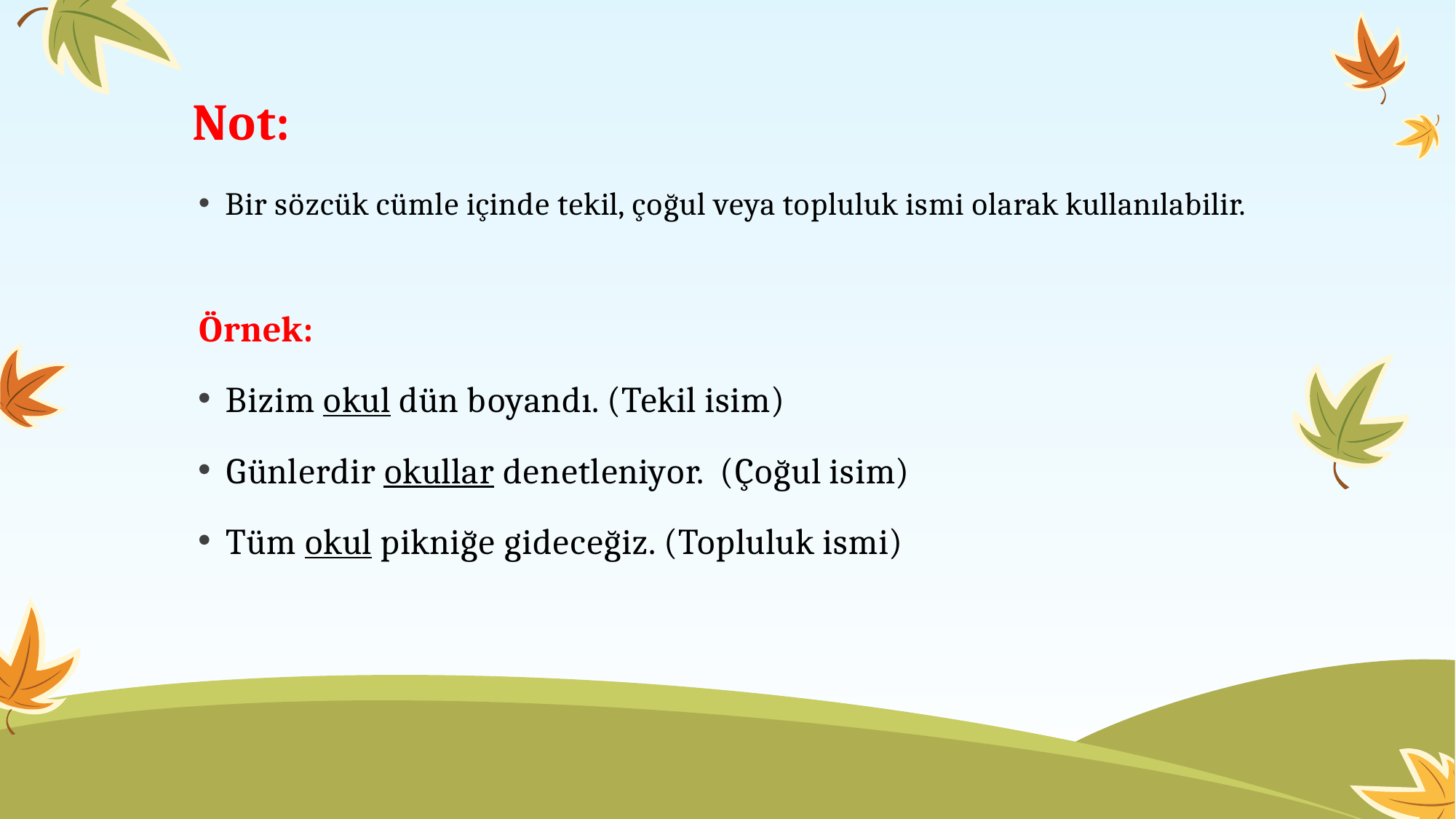

# Not:
Bir sözcük cümle içinde tekil, çoğul veya topluluk ismi olarak kullanılabilir.
Örnek:
Bizim okul dün boyandı. (Tekil isim)
Günlerdir okullar denetleniyor.  (Çoğul isim)
Tüm okul pikniğe gideceğiz. (Topluluk ismi)